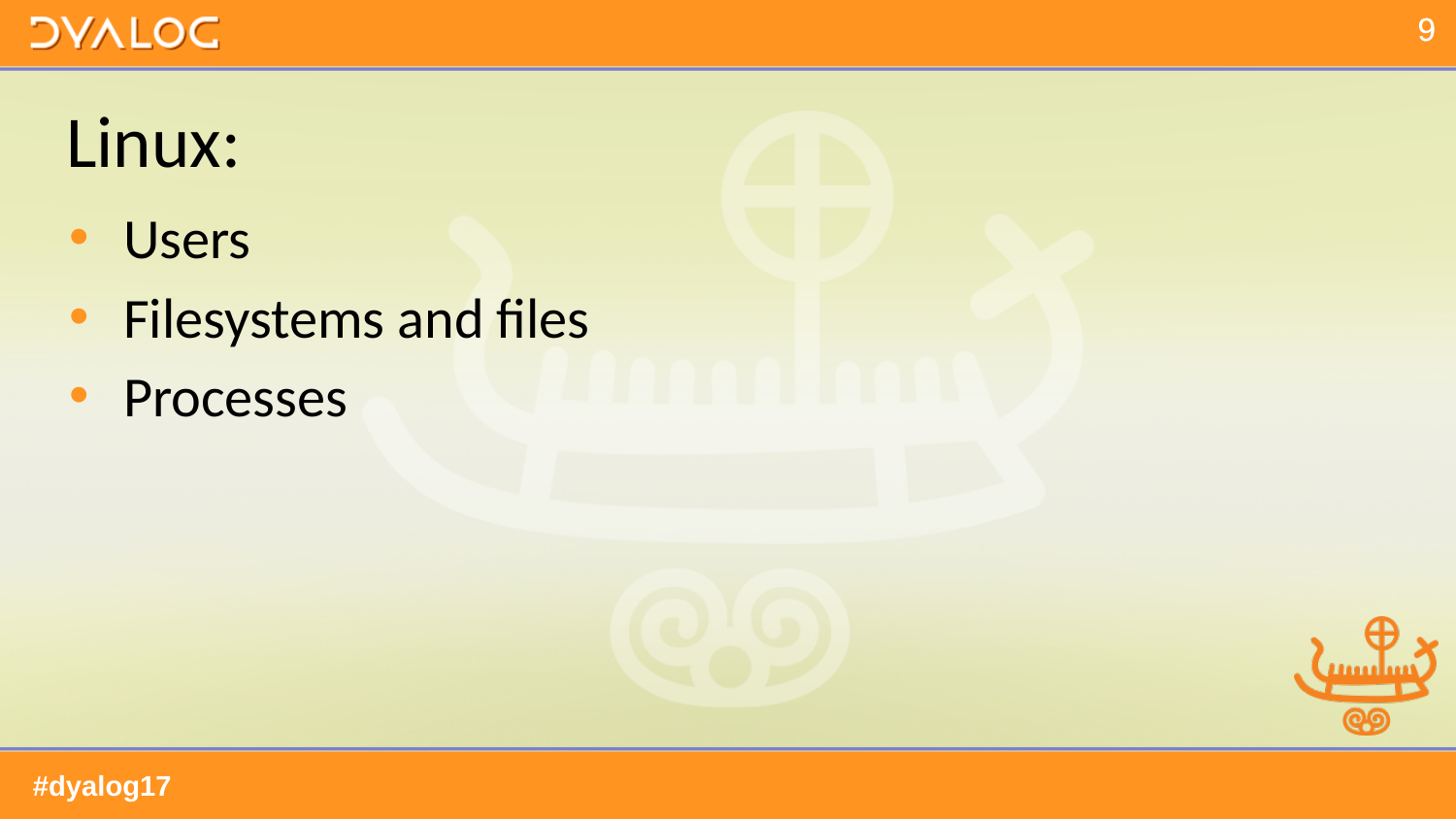

# Linux:

Users
Filesystems and files
Processes